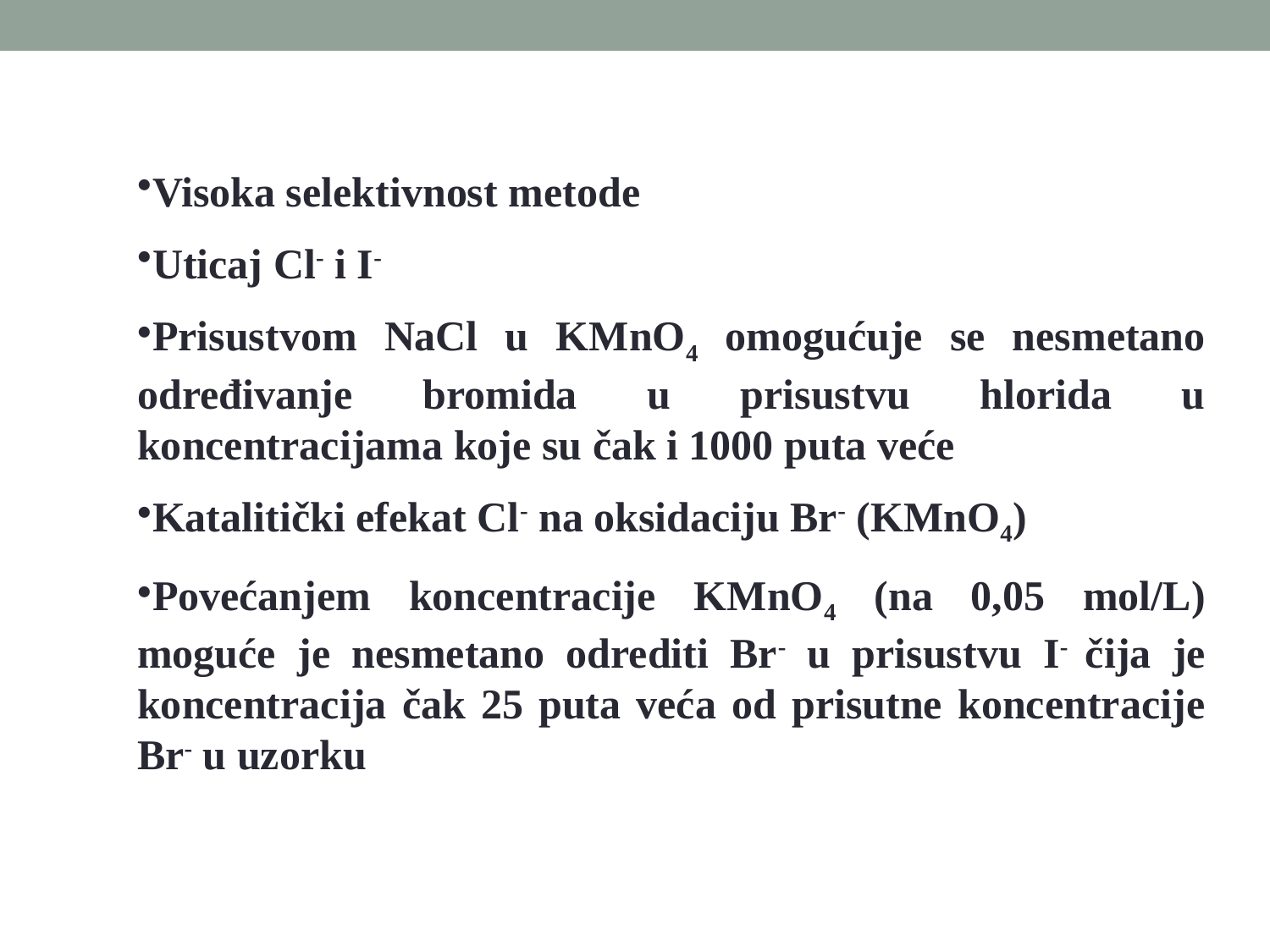

Visoka selektivnost metode
Uticaj Cl- i I-
Prisustvom NaCl u KMnO4 omogućuje se nesmetano određivanje bromida u prisustvu hlorida u koncentracijama koje su čak i 1000 puta veće
Katalitički efekat Cl- na oksidaciju Br- (KMnO4)
Povećanjem koncentracije KMnO4 (na 0,05 mol/L) moguće je nesmetano odrediti Br- u prisustvu I- čija je koncentracija čak 25 puta veća od prisutne koncentracije Br- u uzorku